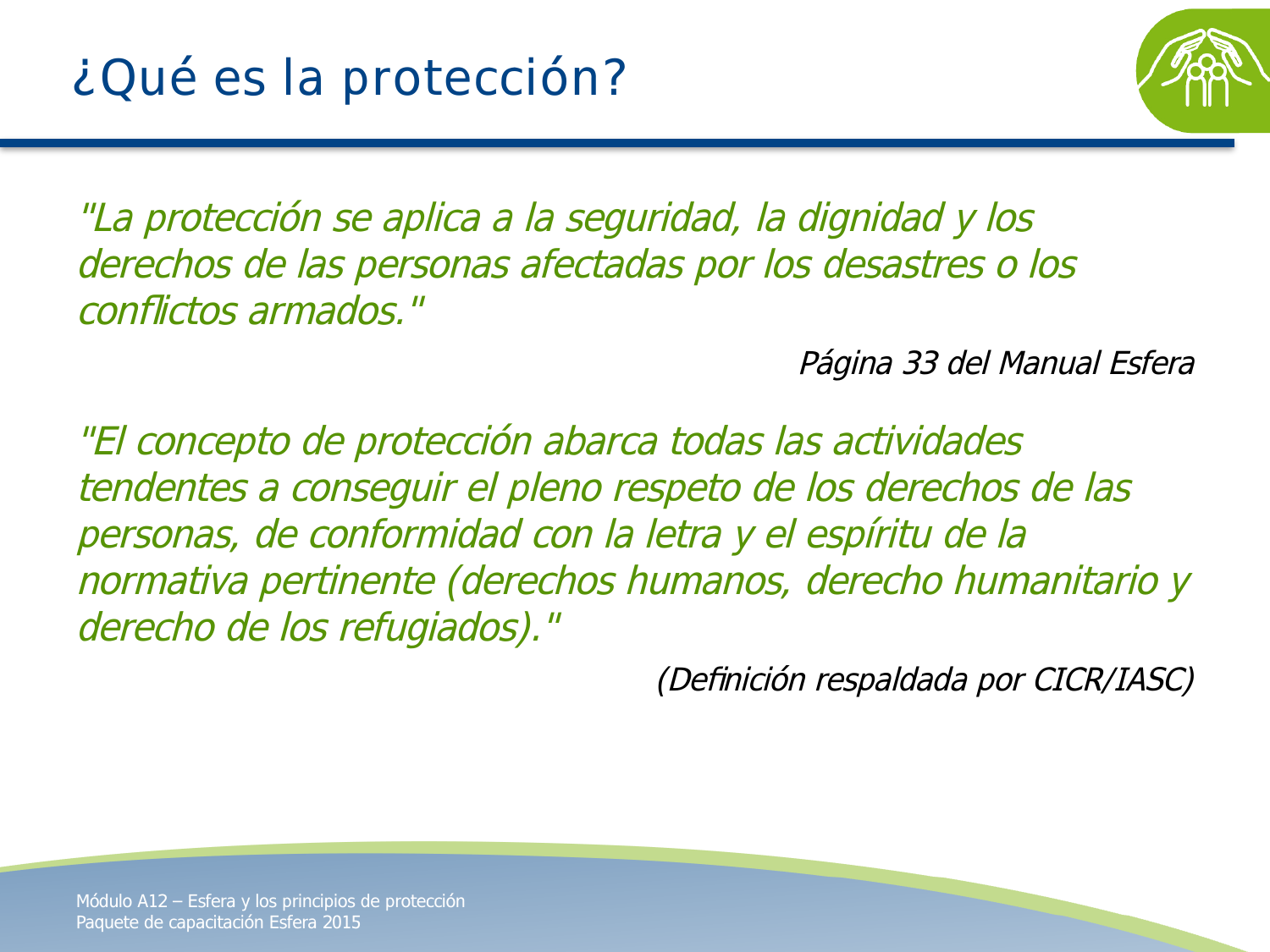

# ¿Qué es la protección?
"La protección se aplica a la seguridad, la dignidad y los derechos de las personas afectadas por los desastres o los conflictos armados."
Página 33 del Manual Esfera
"El concepto de protección abarca todas las actividades tendentes a conseguir el pleno respeto de los derechos de las personas, de conformidad con la letra y el espíritu de la normativa pertinente (derechos humanos, derecho humanitario y derecho de los refugiados)."
(Definición respaldada por CICR/IASC)
Módulo A12 – Esfera y los principios de protección
Paquete de capacitación Esfera 2015